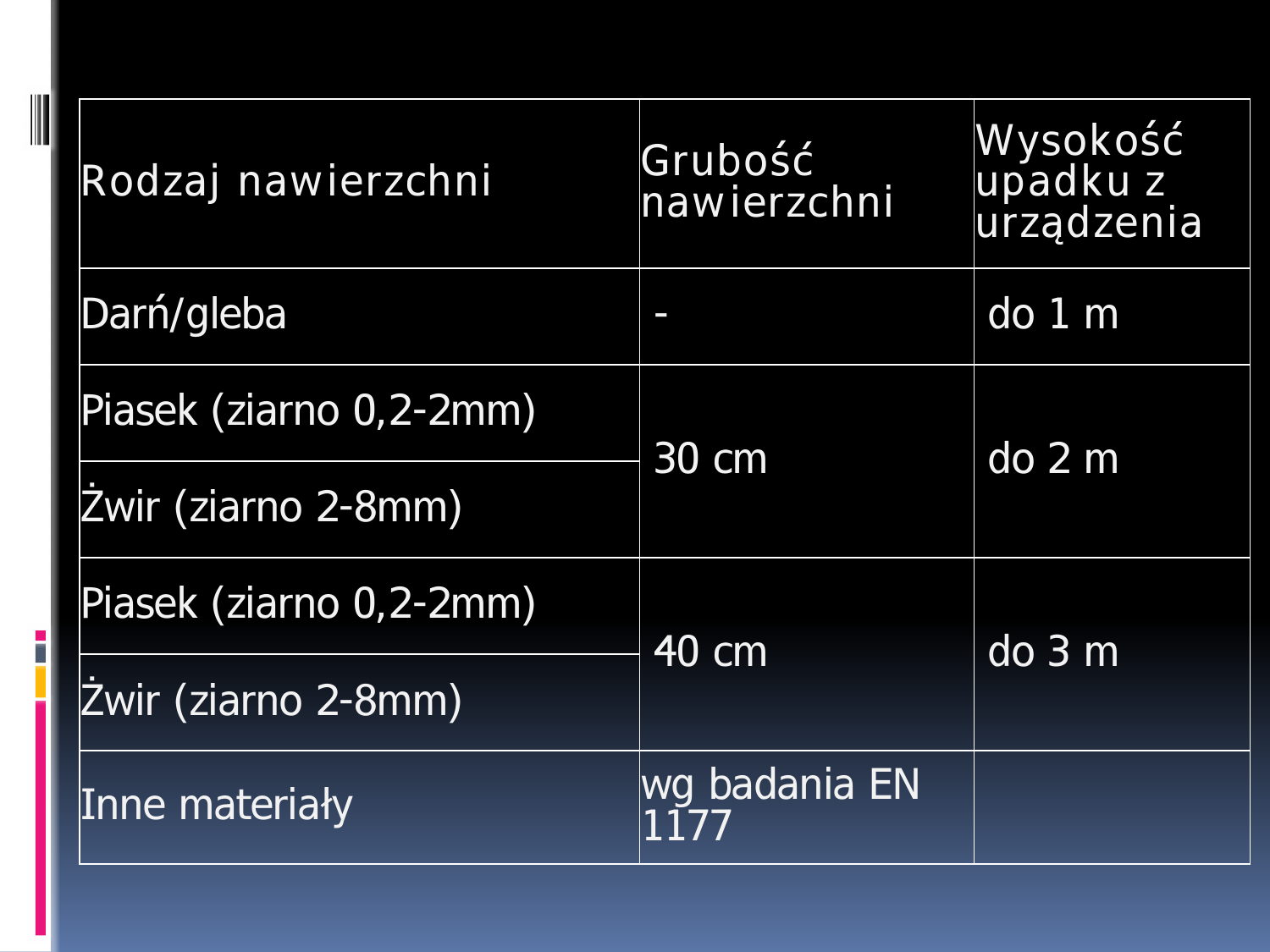

| Rodzaj nawierzchni | Grubość nawierzchni | Wysokość upadku z urządzenia |
| --- | --- | --- |
| Darń/gleba | - | do 1 m |
| Piasek (ziarno 0,2-2mm) | 30 cm | do 2 m |
| Żwir (ziarno 2-8mm) |  |  |
| Piasek (ziarno 0,2-2mm) | 40 cm | do 3 m |
| Żwir (ziarno 2-8mm) |  |  |
| Inne materiały | wg badania EN 1177 |  |